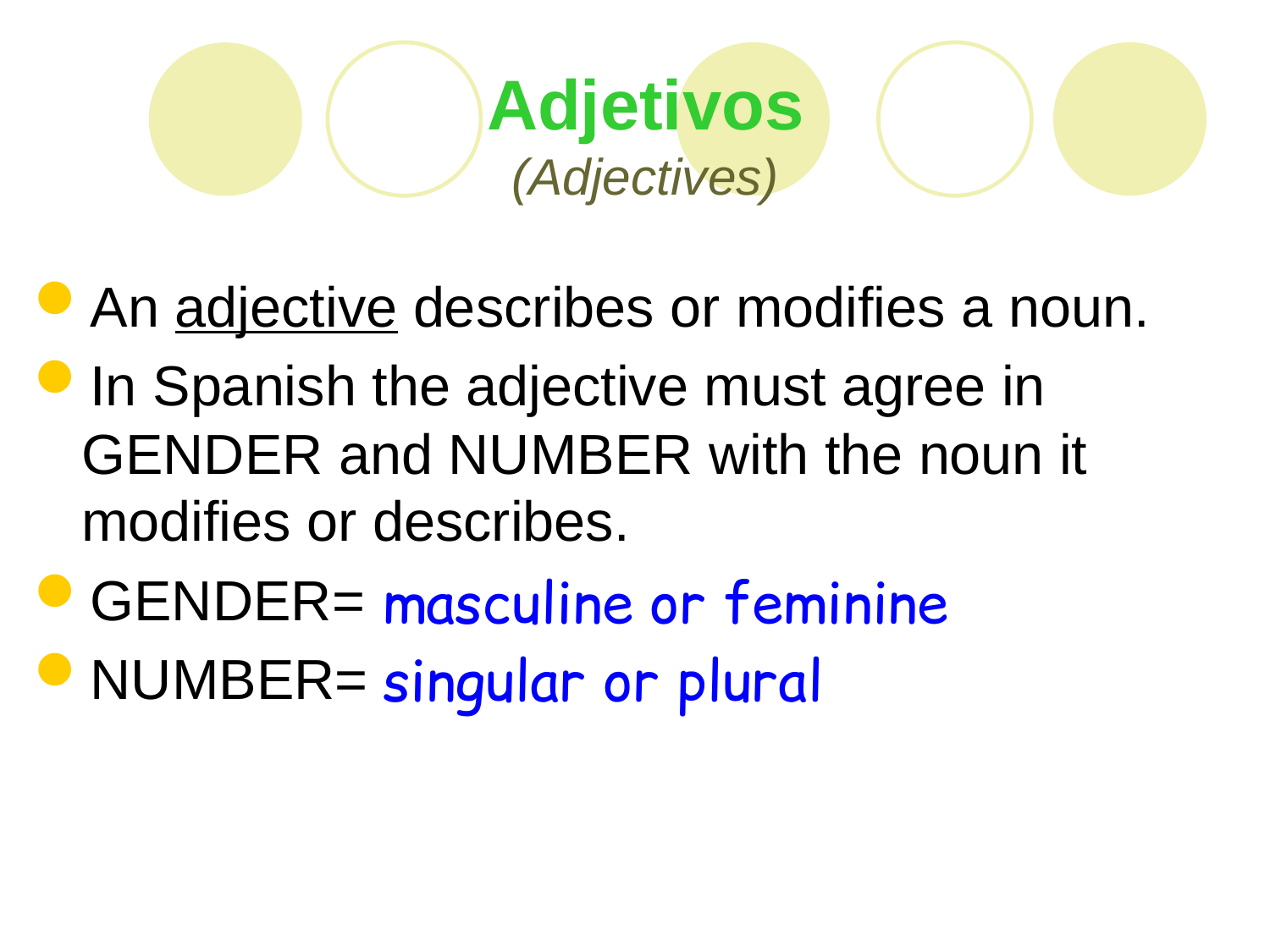

# Adjetivos (Adjectives)
An adjective describes or modifies a noun.
In Spanish the adjective must agree in GENDER and NUMBER with the noun it modifies or describes.
GENDER=
NUMBER=
masculine or feminine
singular or plural